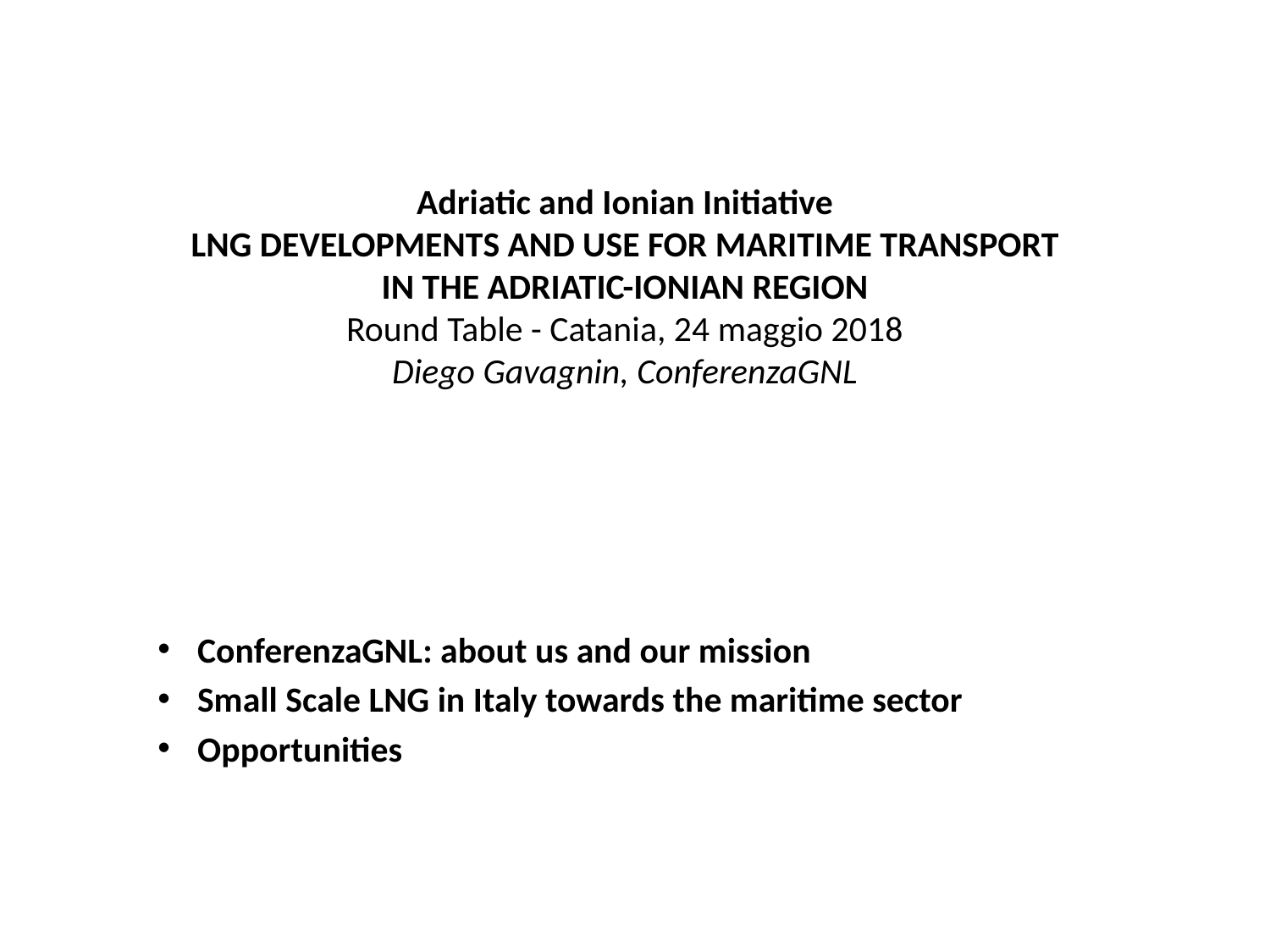

Adriatic and Ionian Initiative
LNG DEVELOPMENTS AND USE FOR MARITIME TRANSPORT
IN THE ADRIATIC-IONIAN REGION
Round Table - Catania, 24 maggio 2018
Diego Gavagnin, ConferenzaGNL

ConferenzaGNL: about us and our mission
Small Scale LNG in Italy towards the maritime sector
Opportunities